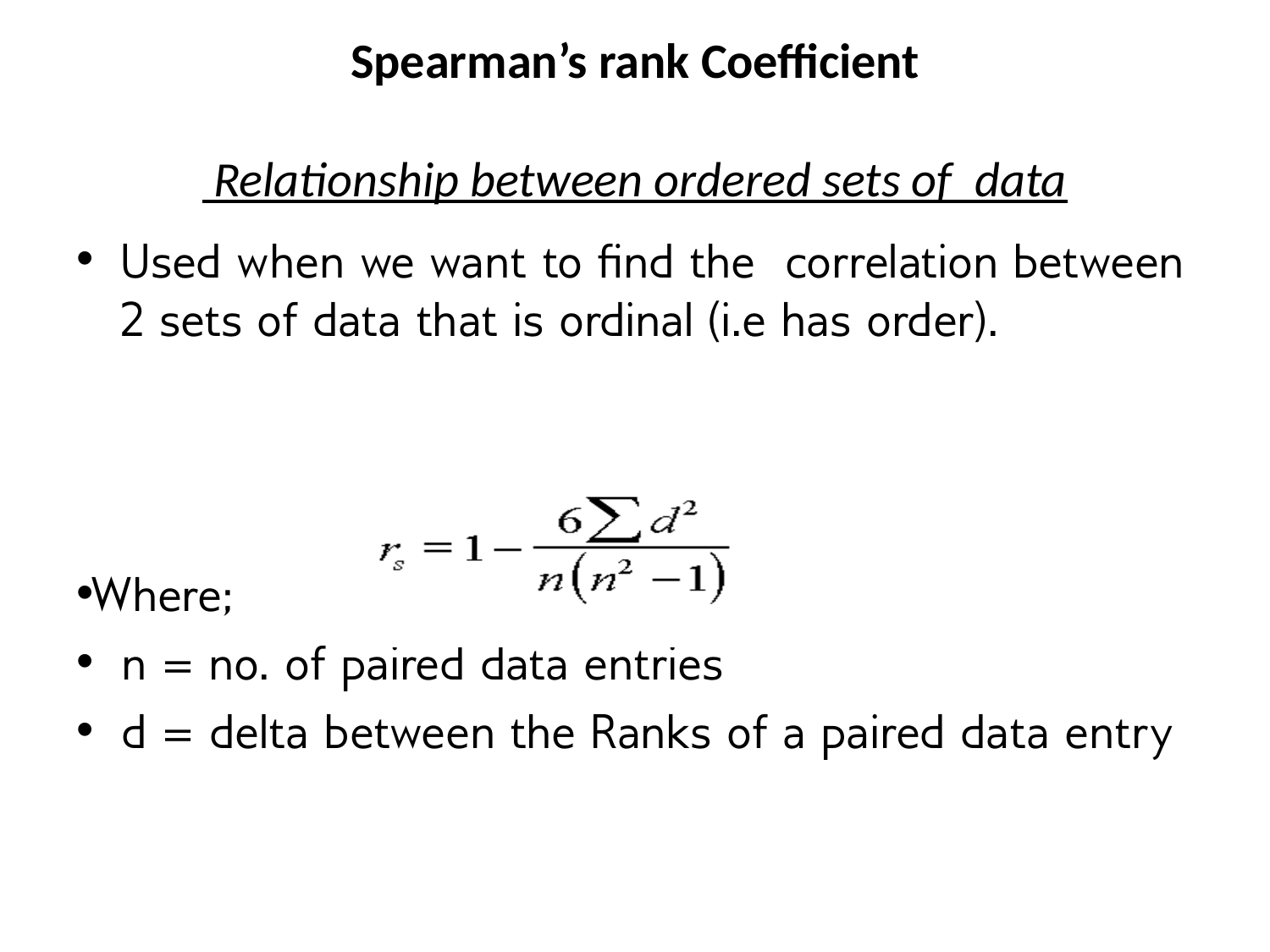

# Spearman’s rank Coefficient Relationship between ordered sets of  data
Used when we want to find the  correlation between 2 sets of data that is ordinal (i.e has order).

Where;
n = no. of paired data entries
d = delta between the Ranks of a paired data entry